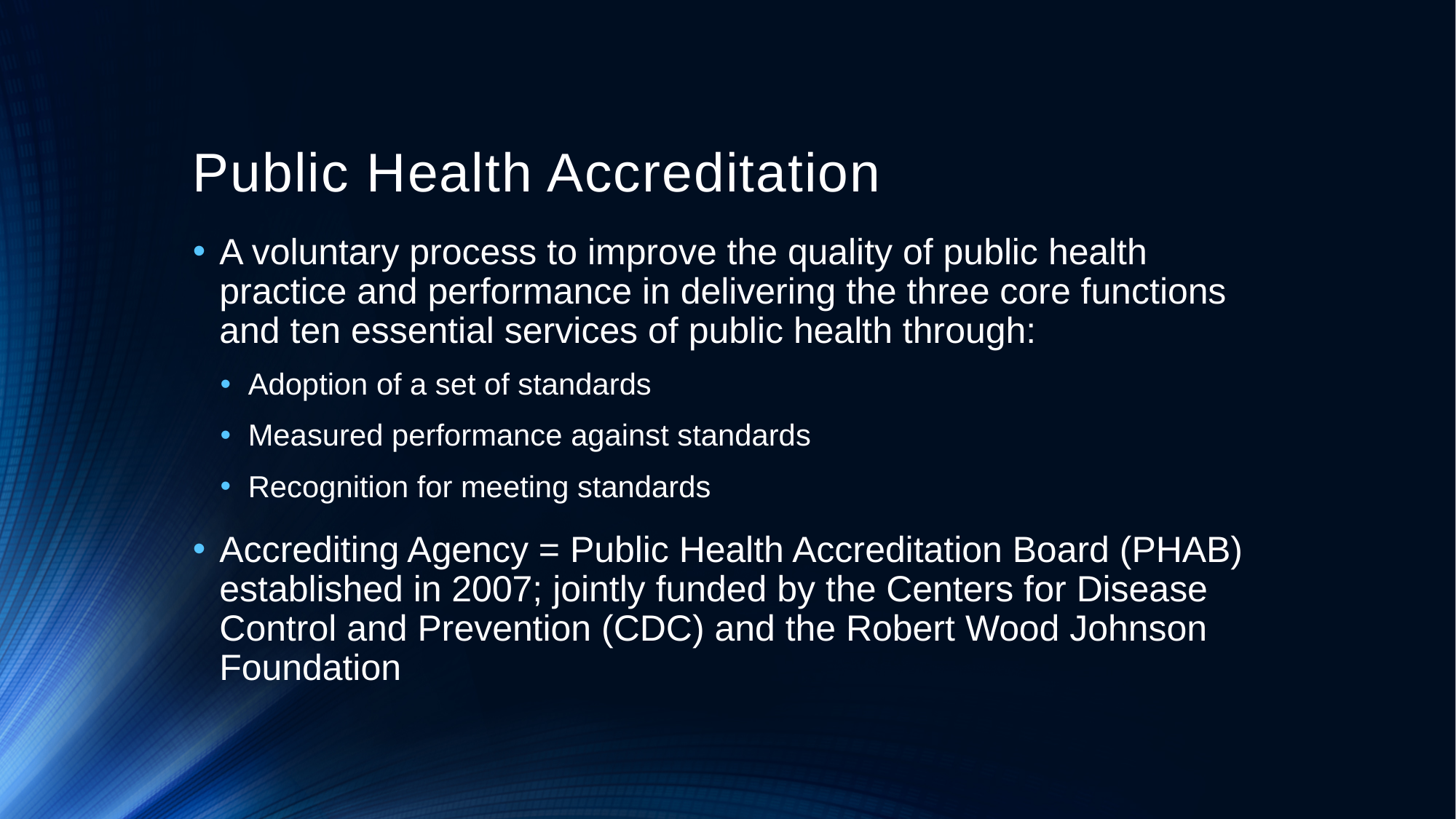

# Public Health Accreditation
A voluntary process to improve the quality of public health practice and performance in delivering the three core functions and ten essential services of public health through:
Adoption of a set of standards
Measured performance against standards
Recognition for meeting standards
Accrediting Agency = Public Health Accreditation Board (PHAB) established in 2007; jointly funded by the Centers for Disease Control and Prevention (CDC) and the Robert Wood Johnson Foundation